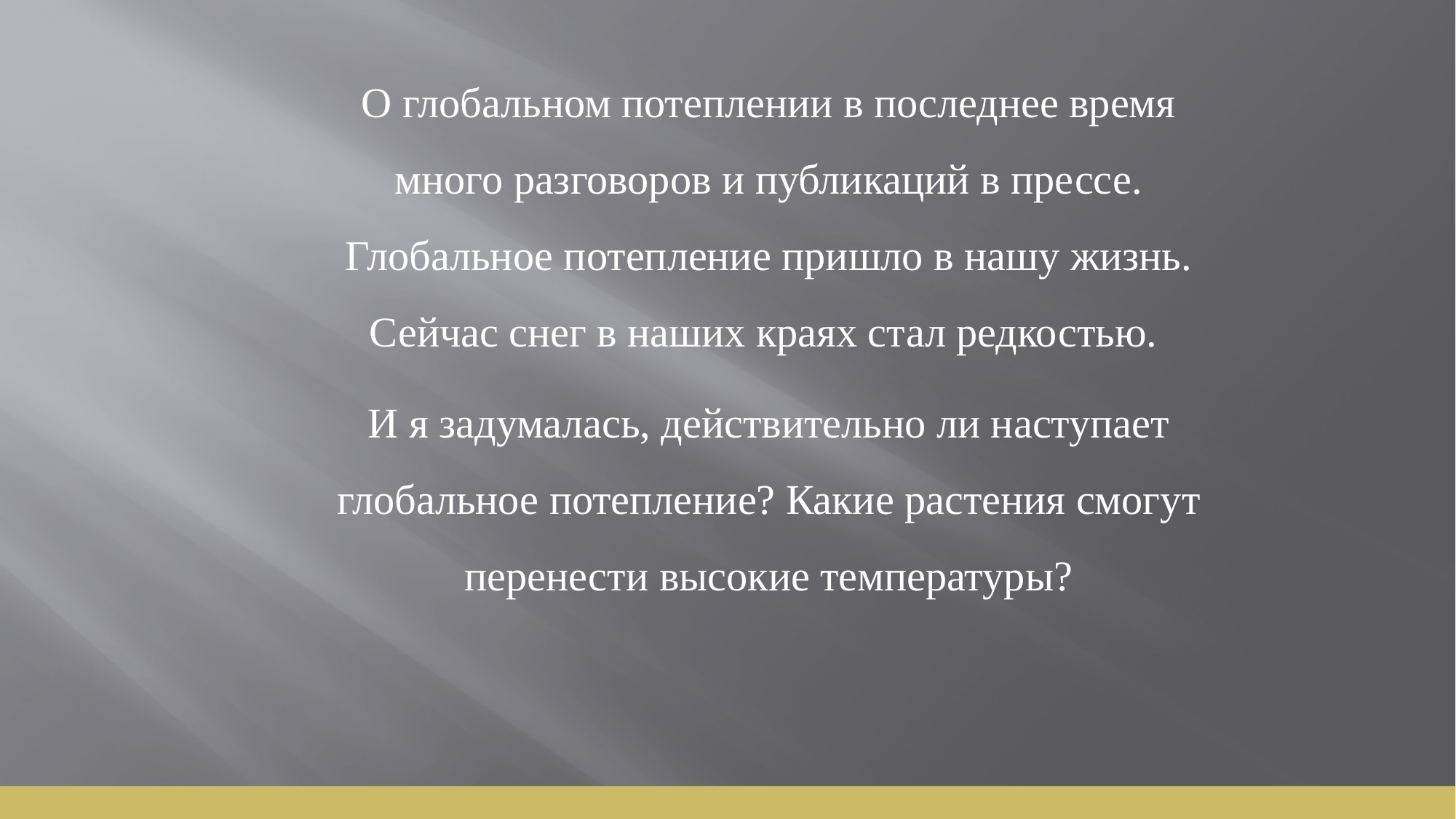

О глобальном потеплении в последнее время много разговоров и публикаций в прессе. Глобальное потепление пришло в нашу жизнь. Сейчас снег в наших краях стал редкостью.
И я задумалась, действительно ли наступает глобальное потепление? Какие растения смогут перенести высокие температуры?